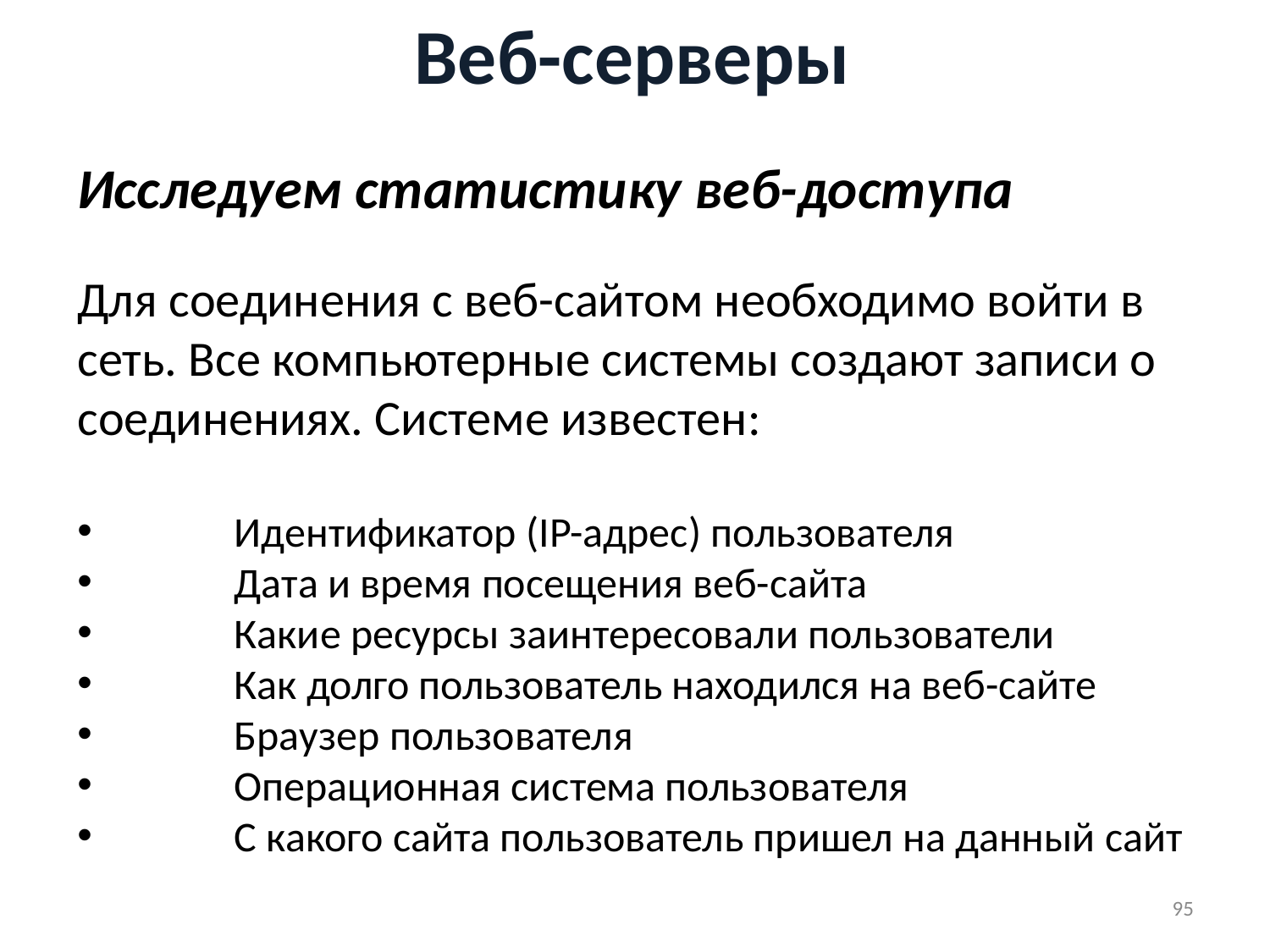

# Веб-серверы
Исследуем статистику веб-доступа

Для соединения с веб-сайтом необходимо войти в сеть. Все компьютерные системы создают записи о соединениях. Системе известен:

  	Идентификатор (IP-адрес) пользователя
  	Дата и время посещения веб-сайта
  	Какие ресурсы заинтересовали пользователи
  	Как долго пользователь находился на веб-сайте
  	Браузер пользователя
  	Операционная система пользователя
  	С какого сайта пользователь пришел на данный сайт
95